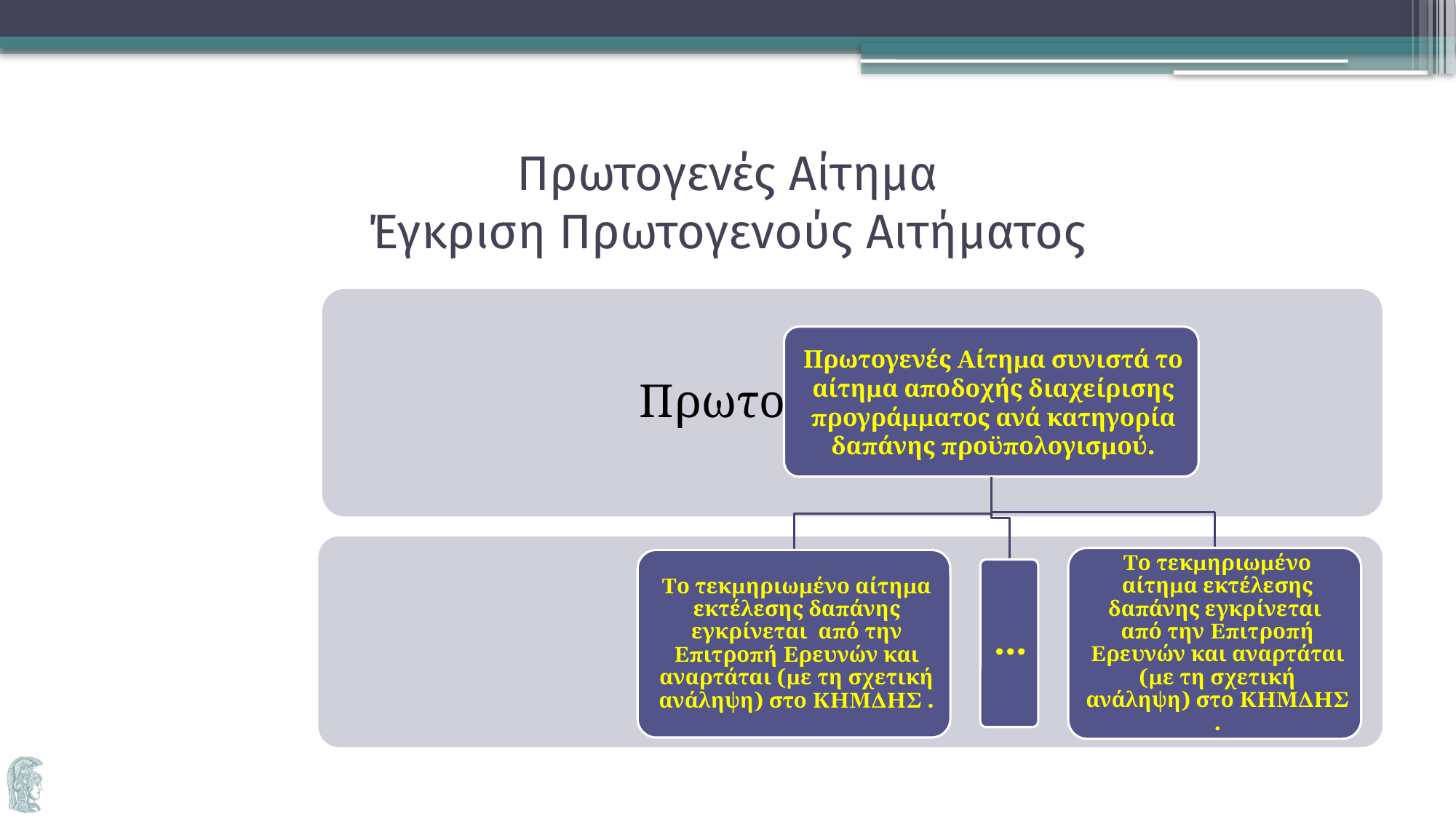

# Πρωτογενές Αίτημα Έγκριση Πρωτογενούς Αιτήματος
Έγκριση
Πρωτογενές Αίτημα
Πρωτογενές Αίτημα συνιστά το αίτημα αποδοχής διαχείρισης προγράμματος ανά κατηγορία δαπάνης προϋπολογισμού.
Το τεκμηριωμένο αίτημα εκτέλεσης δαπάνης εγκρίνεται  από την Επιτροπή Ερευνών και αναρτάται (με τη σχετική ανάληψη) στο ΚΗΜΔΗΣ .
…
Το τεκμηριωμένο αίτημα εκτέλεσης δαπάνης εγκρίνεται  από την Επιτροπή Ερευνών και αναρτάται (με τη σχετική ανάληψη) στο ΚΗΜΔΗΣ .